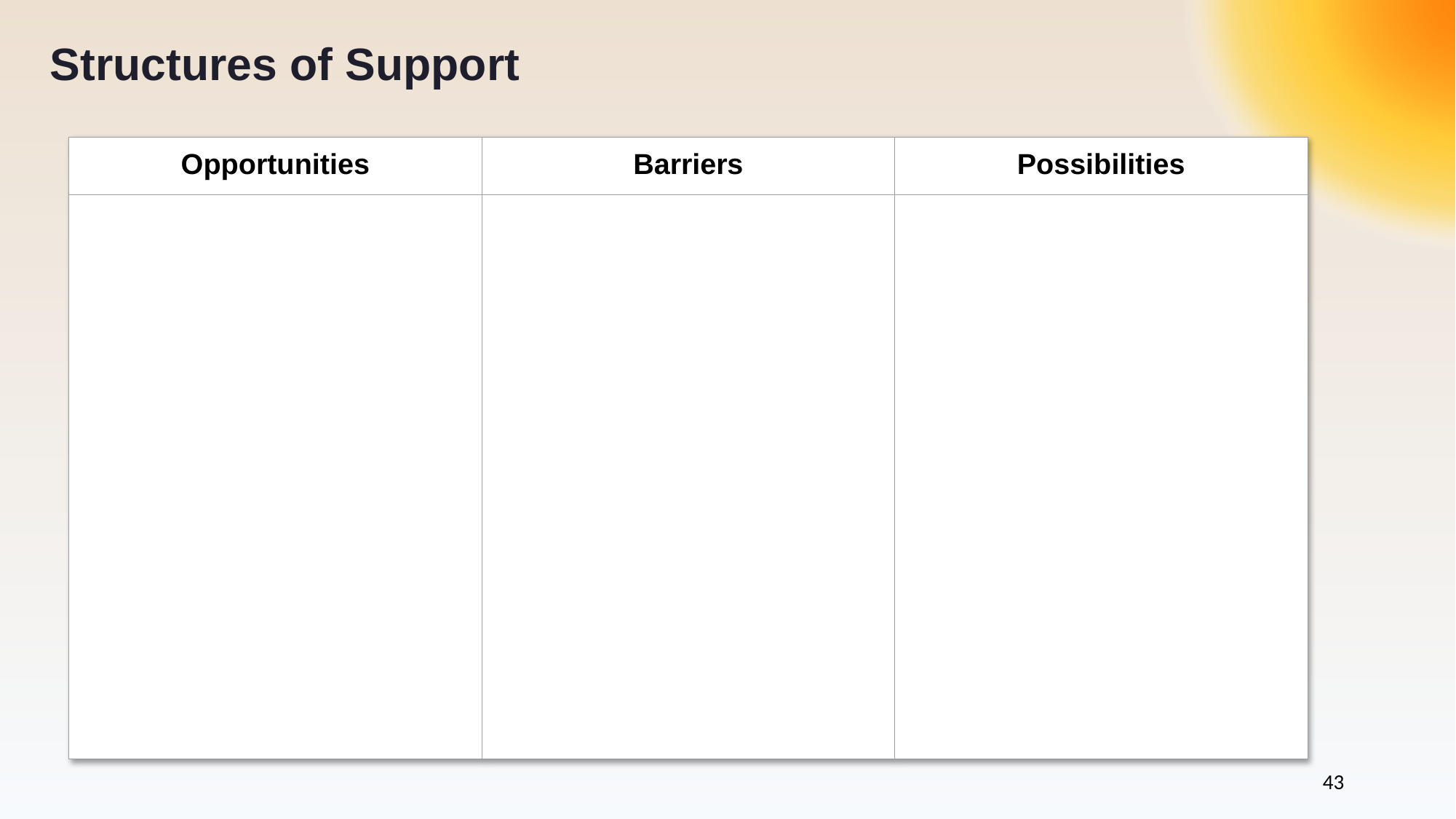

# Structures of Support
| Opportunities | Barriers | Possibilities |
| --- | --- | --- |
|  |  |  |
43